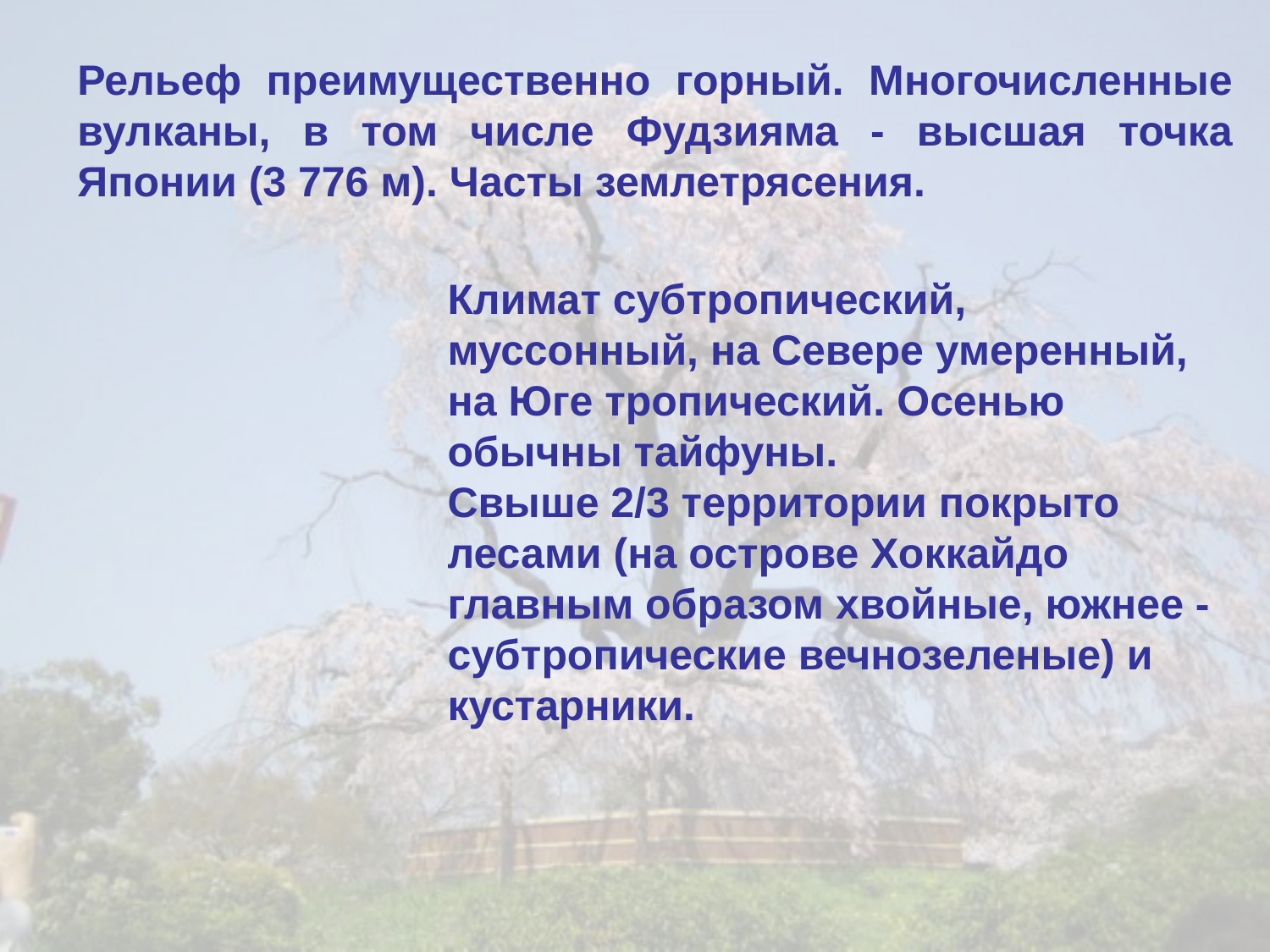

Рельеф преимущественно горный. Многочисленные вулканы, в том числе Фудзияма - высшая точка Японии (3 776 м). Часты землетрясения.
Климат субтропический, муссонный, на Севере умеренный, на Юге тропический. Осенью обычны тайфуны.
Свыше 2/3 территории покрыто лесами (на острове Хоккайдо главным образом хвойные, южнее - субтропические вечнозеленые) и кустарники.